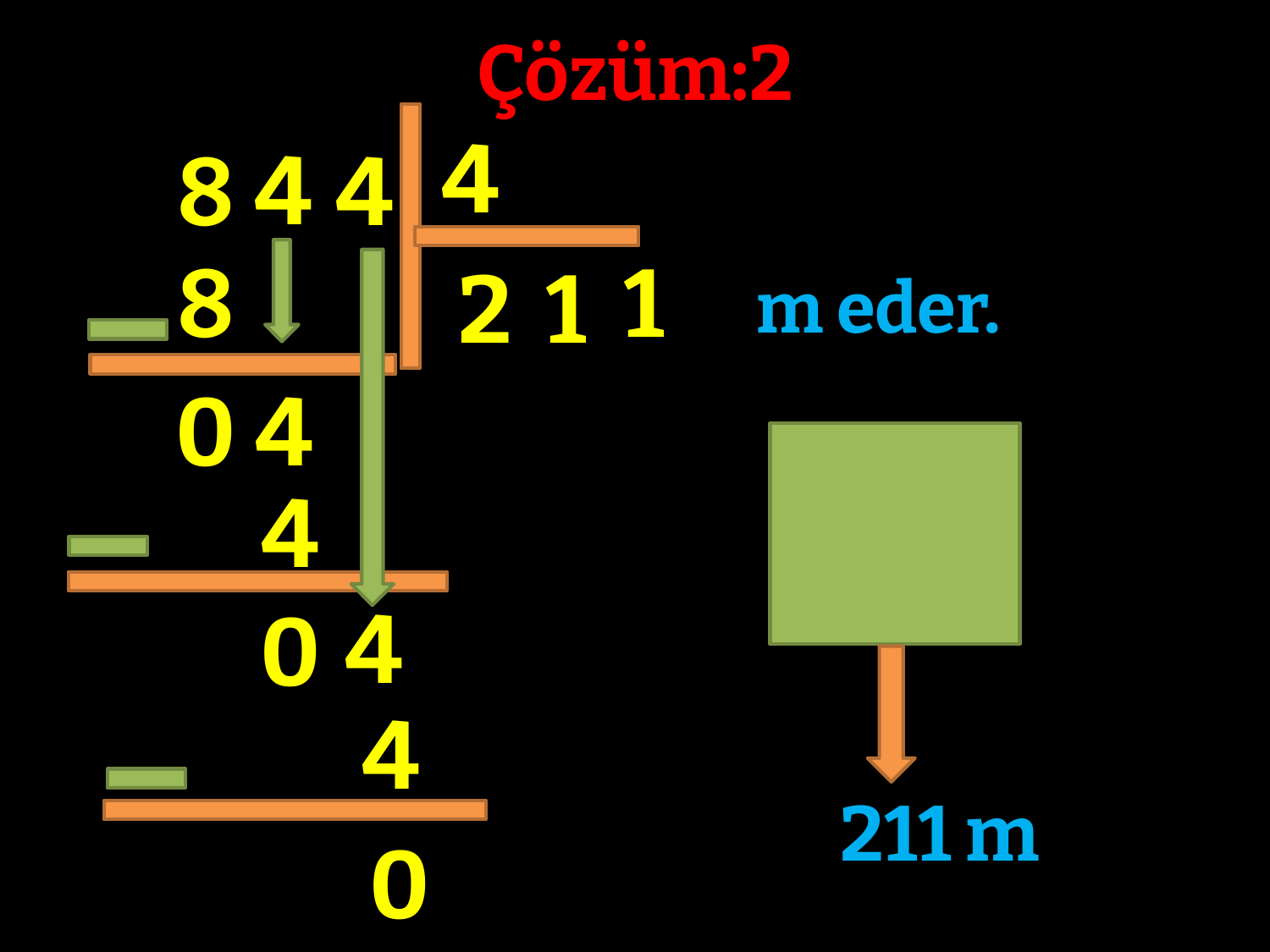

Çözüm:2
4
4
8
4

8
1

2
1

m eder.

#

0
4

4

4
0

4

211 m
0